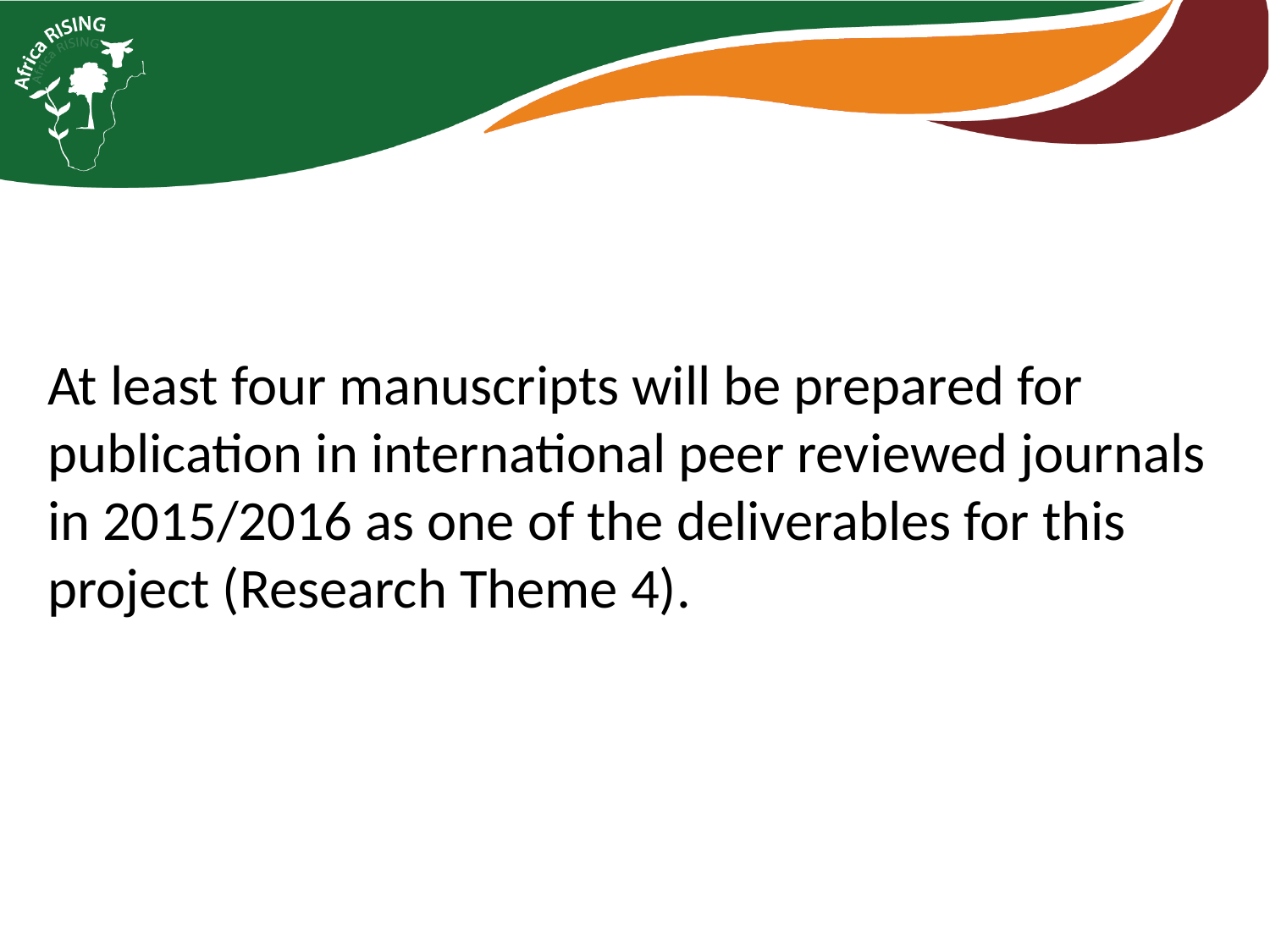

At least four manuscripts will be prepared for publication in international peer reviewed journals in 2015/2016 as one of the deliverables for this project (Research Theme 4).